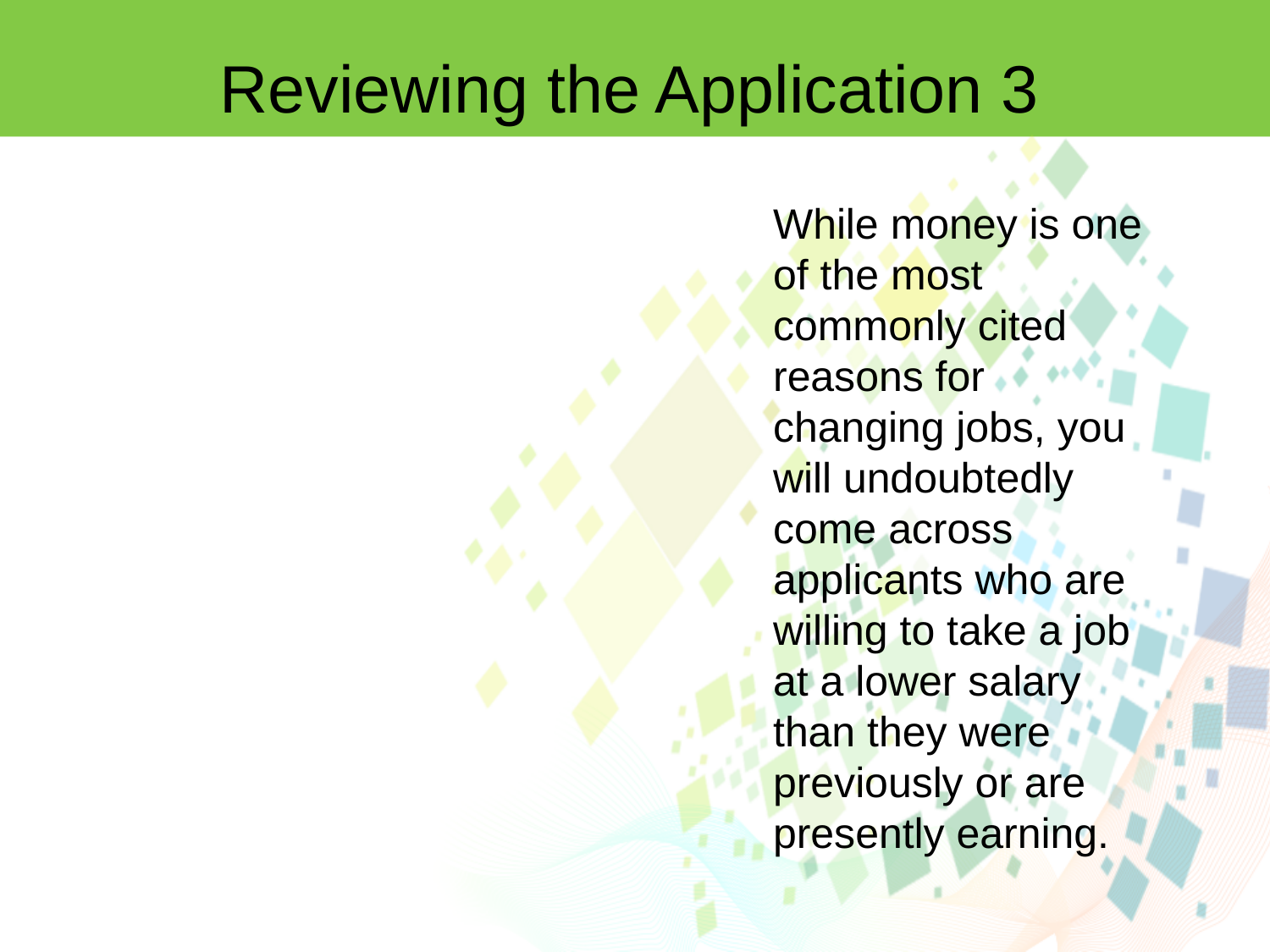

Reviewing the Application 3
While money is one of the most commonly cited reasons for changing jobs, you will undoubtedly come across applicants who are willing to take a job at a lower salary than they were
previously or are presently earning.